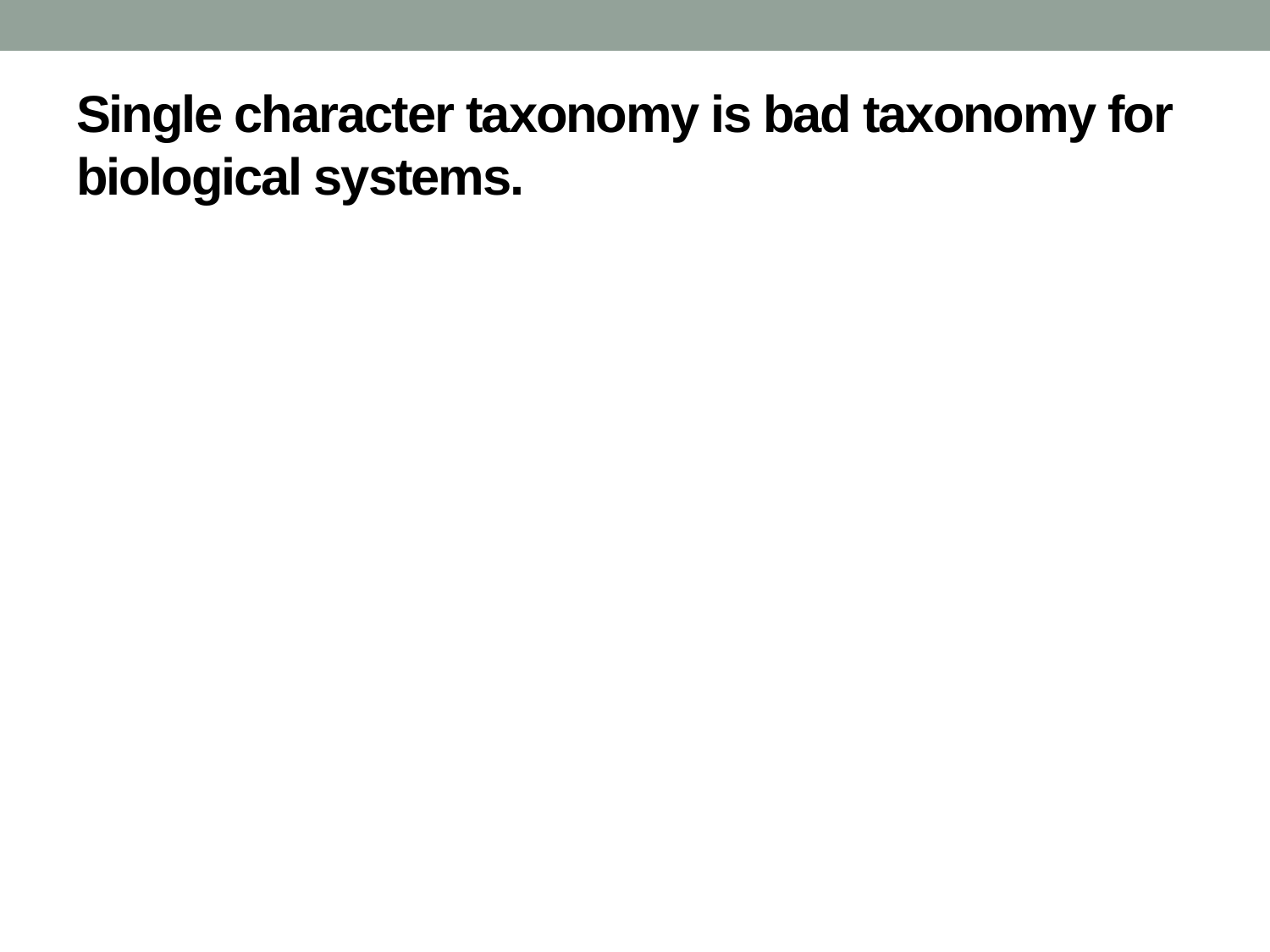

# Single character taxonomy is bad taxonomy for biological systems.